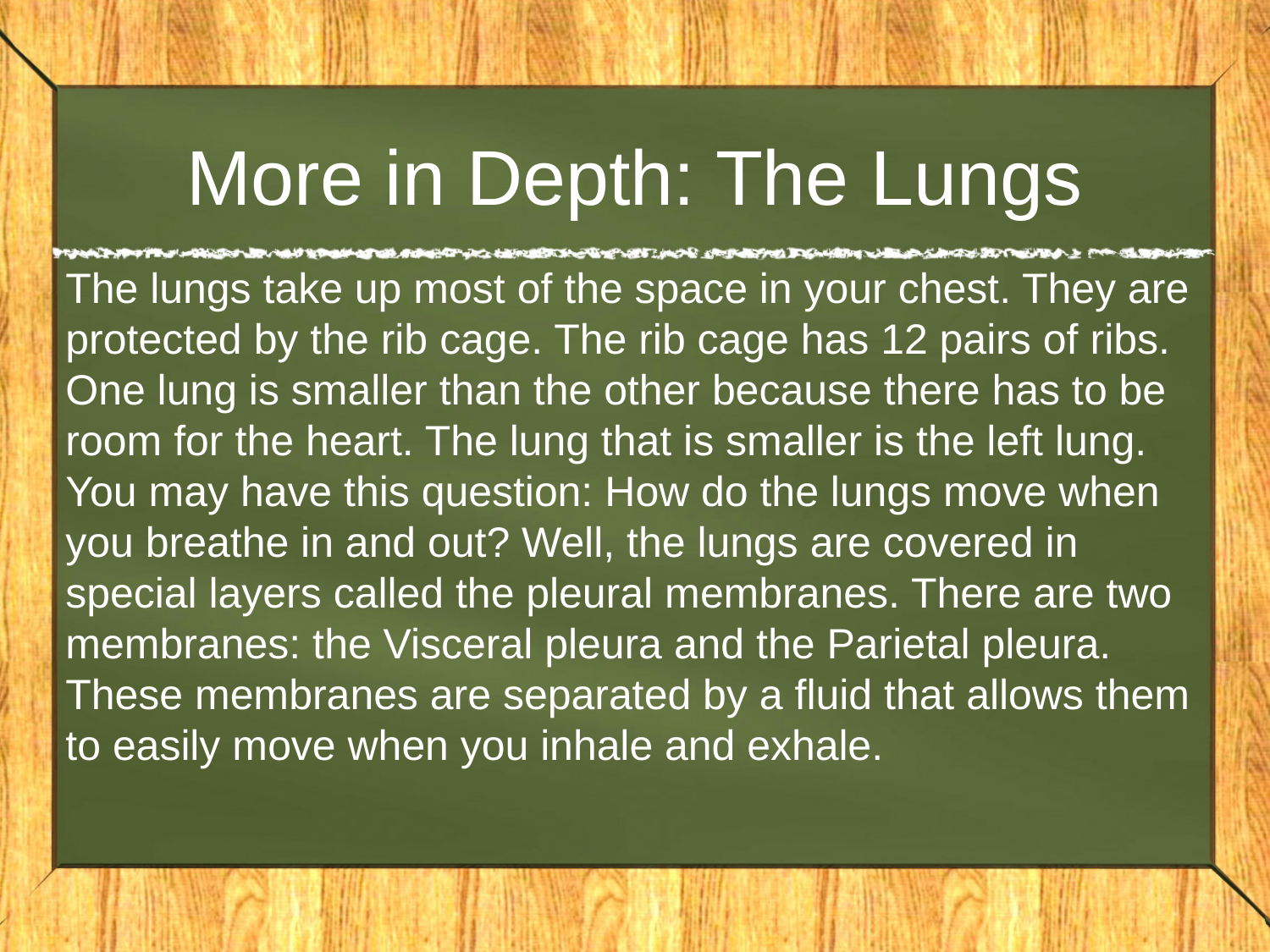

# More in Depth: The Lungs
The lungs take up most of the space in your chest. They are protected by the rib cage. The rib cage has 12 pairs of ribs. One lung is smaller than the other because there has to be room for the heart. The lung that is smaller is the left lung. You may have this question: How do the lungs move when you breathe in and out? Well, the lungs are covered in special layers called the pleural membranes. There are two membranes: the Visceral pleura and the Parietal pleura. These membranes are separated by a fluid that allows them to easily move when you inhale and exhale.